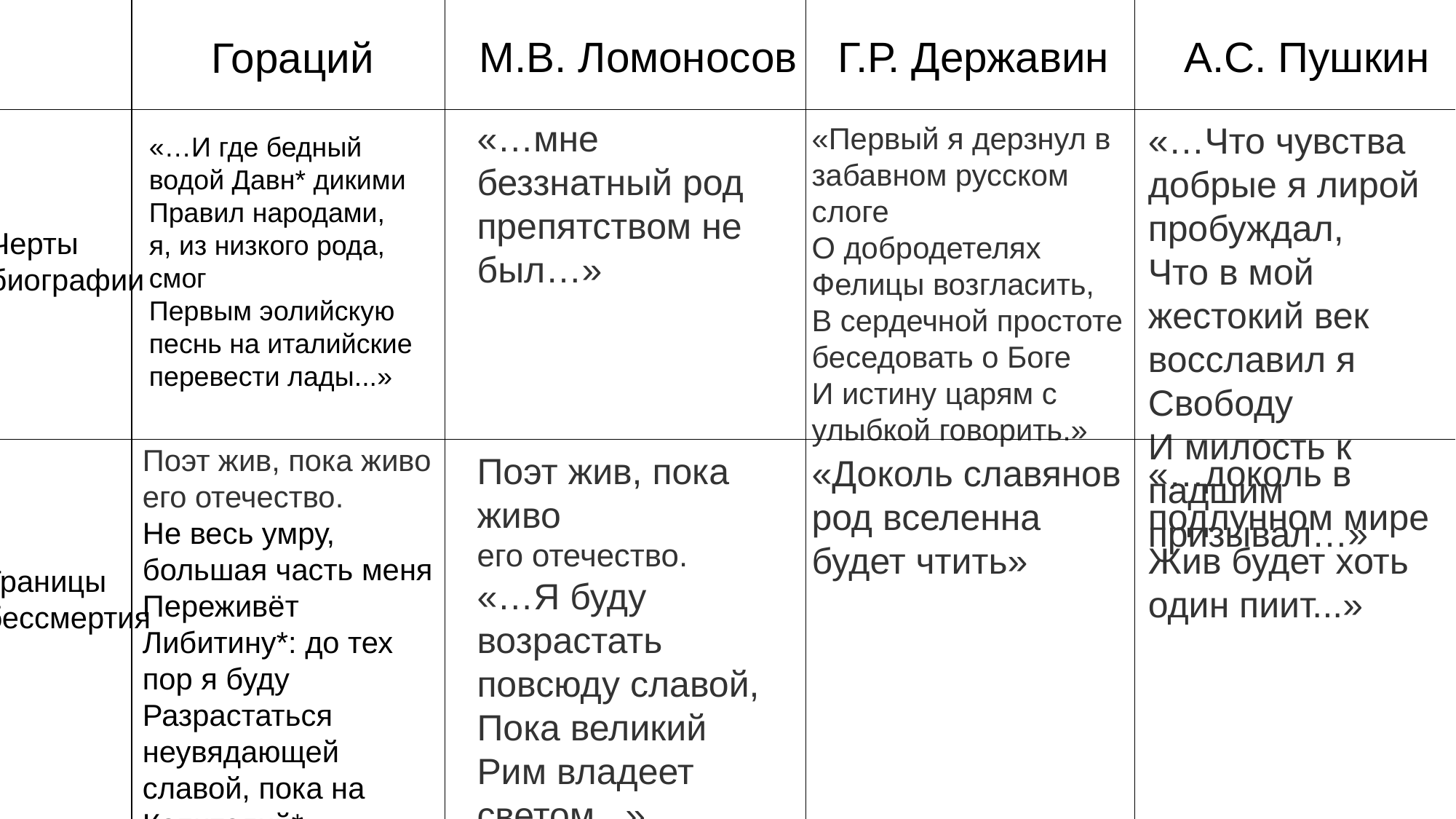

Г.Р. Державин
М.В. Ломоносов
А.С. Пушкин
Гораций
«…мне беззнатный род препятством не был…»
«…Что чувства добрые я лирой пробуждал,
Что в мой жестокий век восславил я Свободу
И милость к падшим призывал…»
«Первый я дерзнул в забавном русском слоге
О добродетелях Фелицы возгласить,
В сердечной простоте беседовать о Боге
И истину царям с улыбкой говорить.»
«…И где бедный водой Давн* дикими
Правил народами, я, из низкого рода, смог
Первым эолийскую песнь на италийские
перевести лады...»
Черты
биографии
Поэт жив, пока живо
его отечество.
Не весь умру, большая часть меня
Переживёт Либитину*: до тех пор я буду
Разрастаться неувядающей славой, пока на Капитолий*
Всходит с молчаливой девой верховный жрец»

Поэт жив, пока живо
его отечество.
«…Я буду возрастать повсюду славой,
Пока великий Рим владеет светом...»

«Доколь славянов род вселенна будет чтить»
«…доколь в подлунном мире
Жив будет хоть один пиит...»
Границы
бессмертия